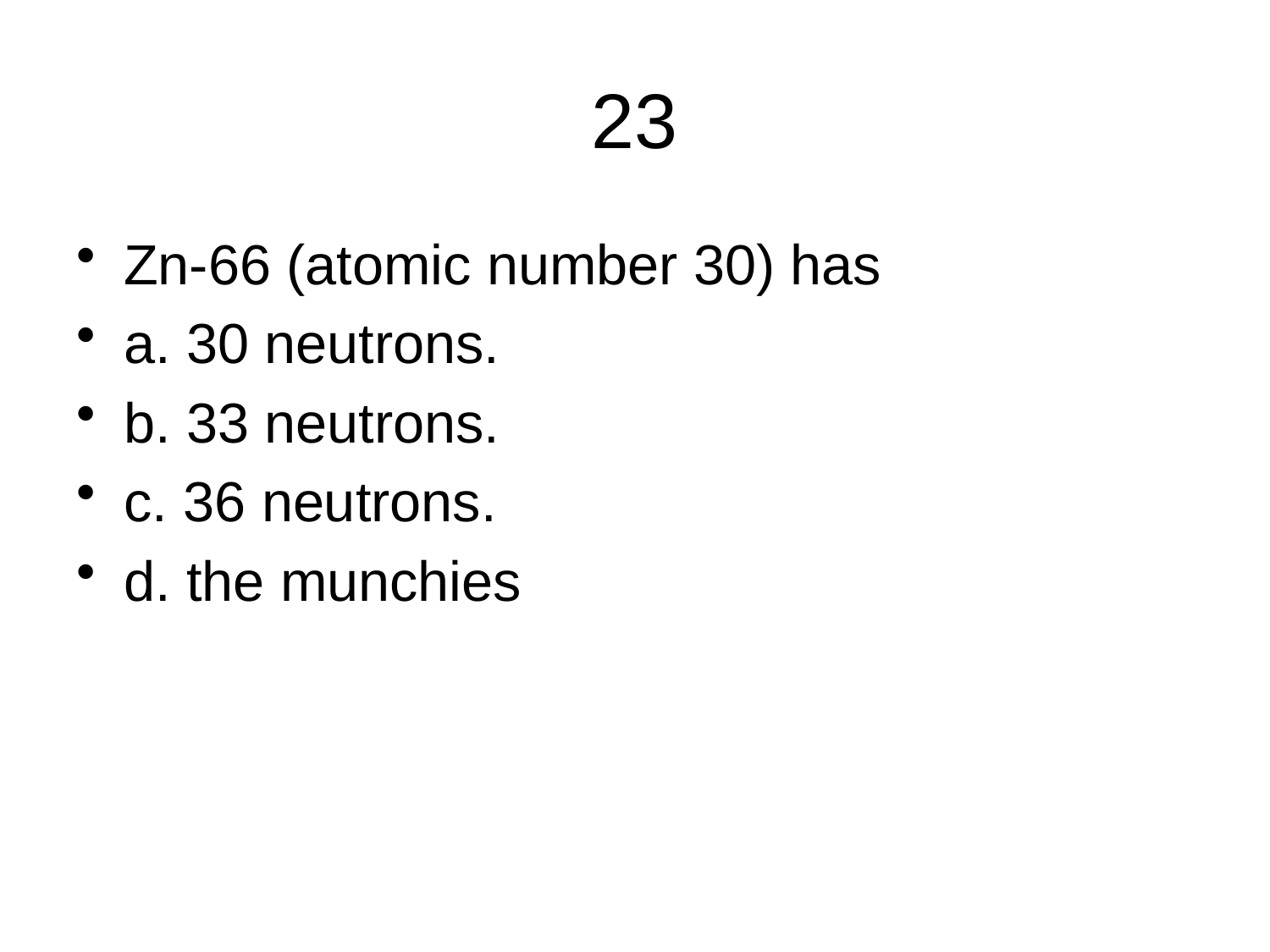

# 23
Zn-66 (atomic number 30) has
a. 30 neutrons.
b. 33 neutrons.
c. 36 neutrons.
d. the munchies